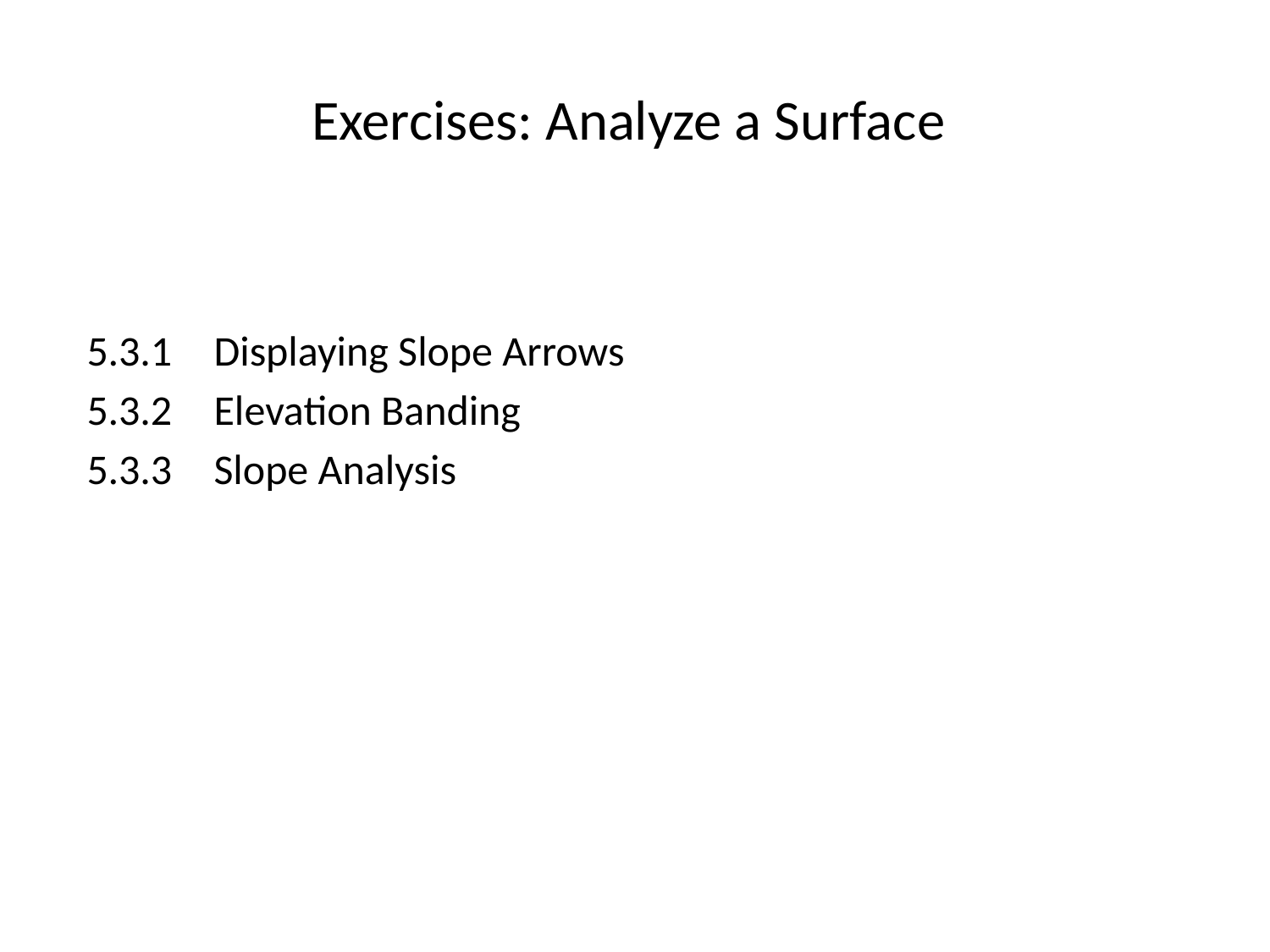

# Exercises: Analyze a Surface
5.3.1	Displaying Slope Arrows
5.3.2	Elevation Banding
5.3.3	Slope Analysis